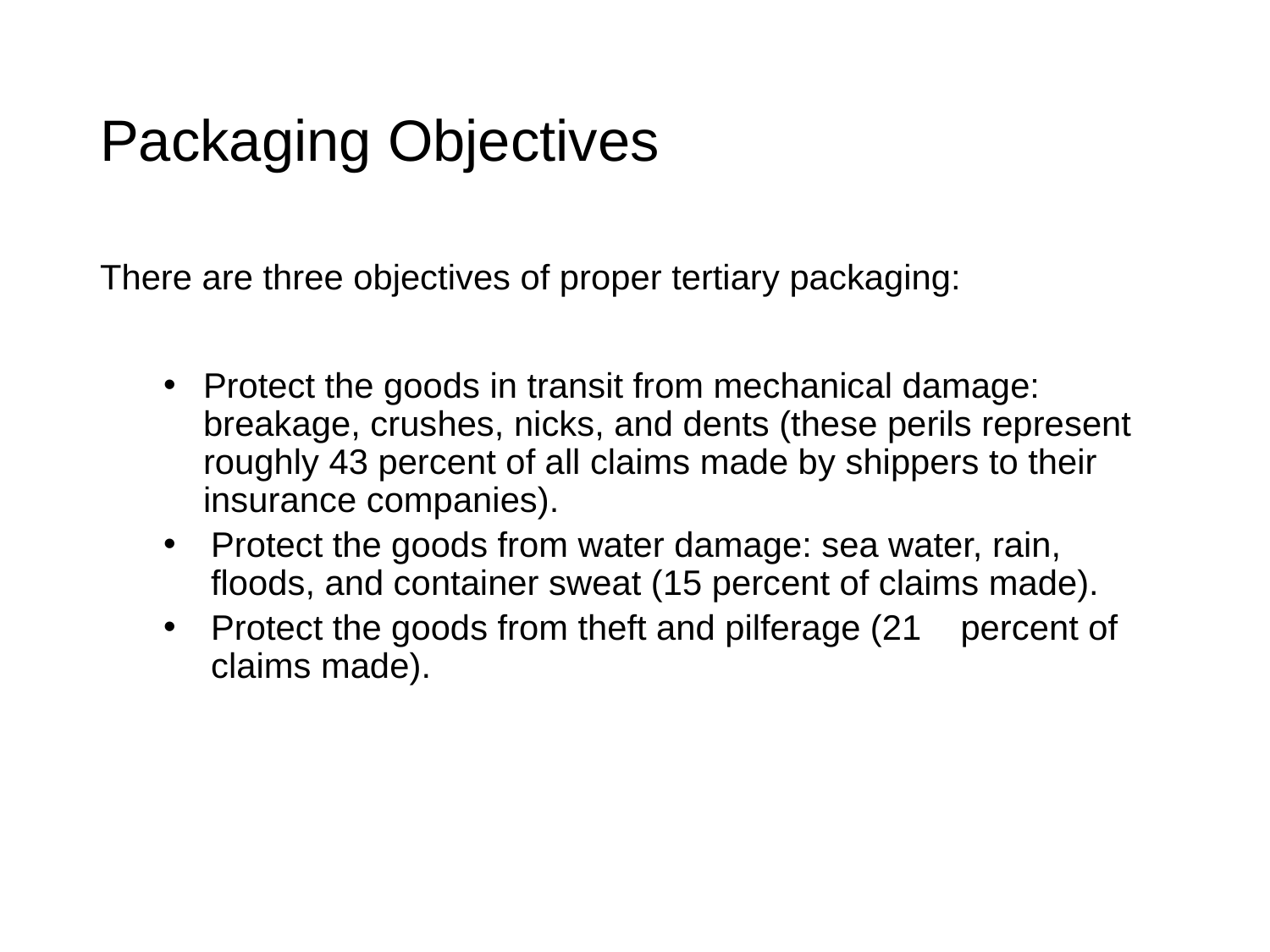

# Packaging Objectives
There are three objectives of proper tertiary packaging:

Protect the goods in transit from mechanical damage: breakage, crushes, nicks, and dents (these perils represent roughly 43 percent of all claims made by shippers to their insurance companies).
Protect the goods from water damage: sea water, rain, floods, and container sweat (15 percent of claims made).
Protect the goods from theft and pilferage (21    percent of claims made).